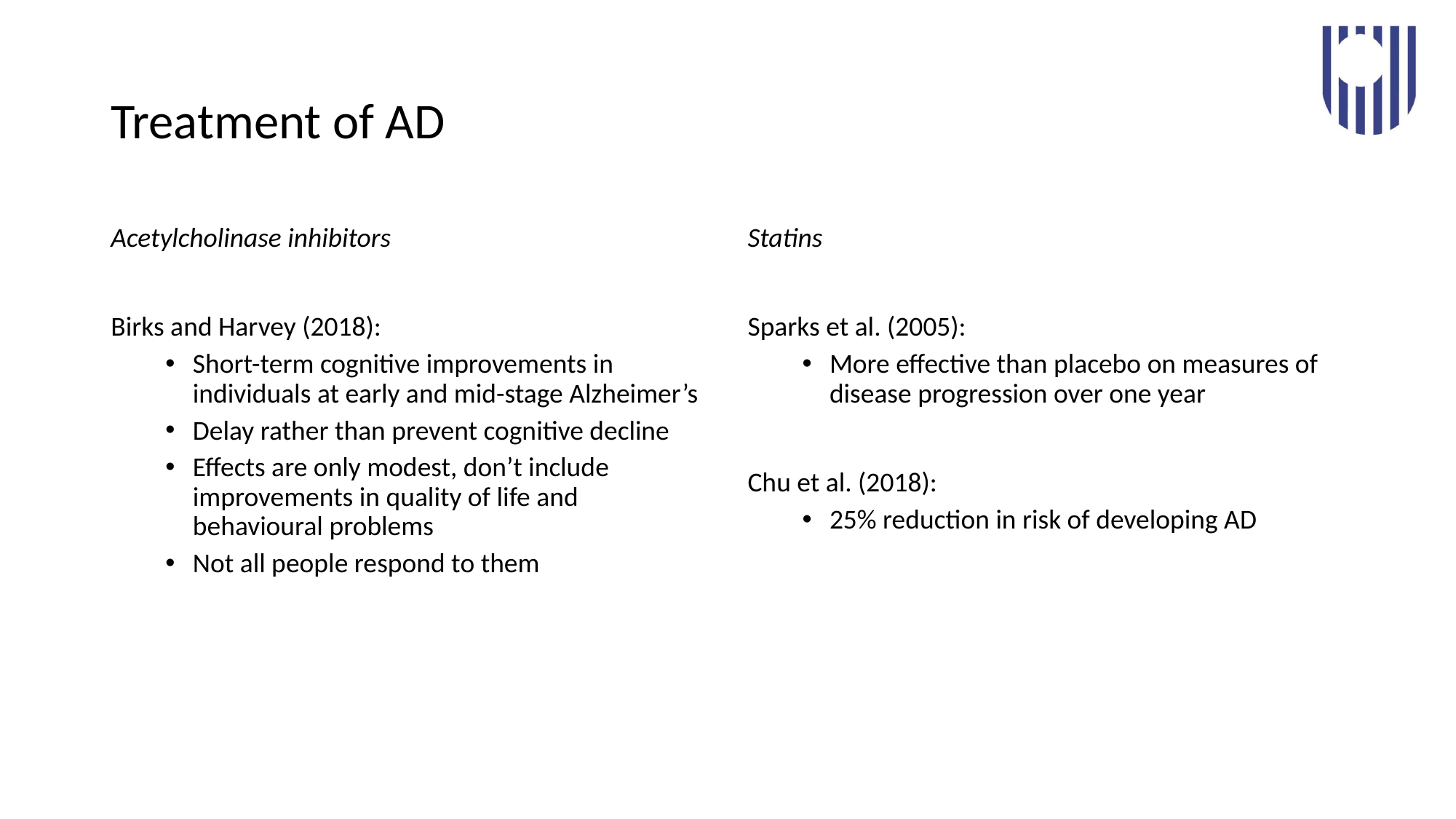

# Treatment of AD
Acetylcholinase inhibitors

Birks and Harvey (2018):
Short-term cognitive improvements in individuals at early and mid-stage Alzheimer’s
Delay rather than prevent cognitive decline
Effects are only modest, don’t include improvements in quality of life and behavioural problems
Not all people respond to them
Statins

Sparks et al. (2005):
More effective than placebo on measures of disease progression over one year

Chu et al. (2018):
25% reduction in risk of developing AD